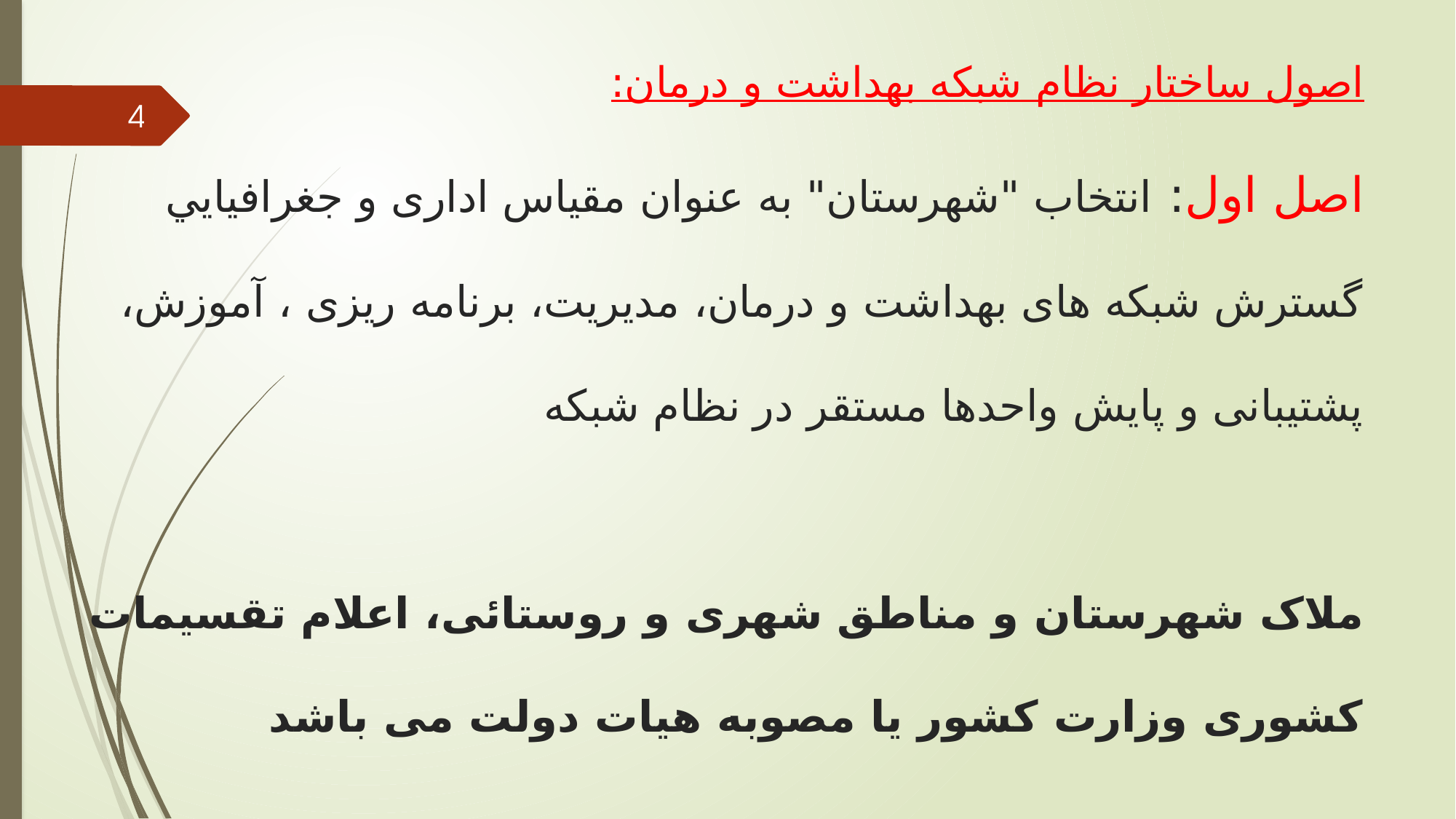

# اصول ساختار نظام شبکه بهداشت و درمان: اصل اول: انتخاب "شهرستان" به عنوان مقياس اداری و جغرافيايي گسترش شبکه های بهداشت و درمان، مديريت، برنامه ريزی ، آموزش، پشتیبانی و پايش واحدها مستقر در نظام شبكه ملاک شهرستان و مناطق شهری و روستائی، اعلام تقسیمات کشوری وزارت کشور یا مصوبه هیات دولت می باشد
4